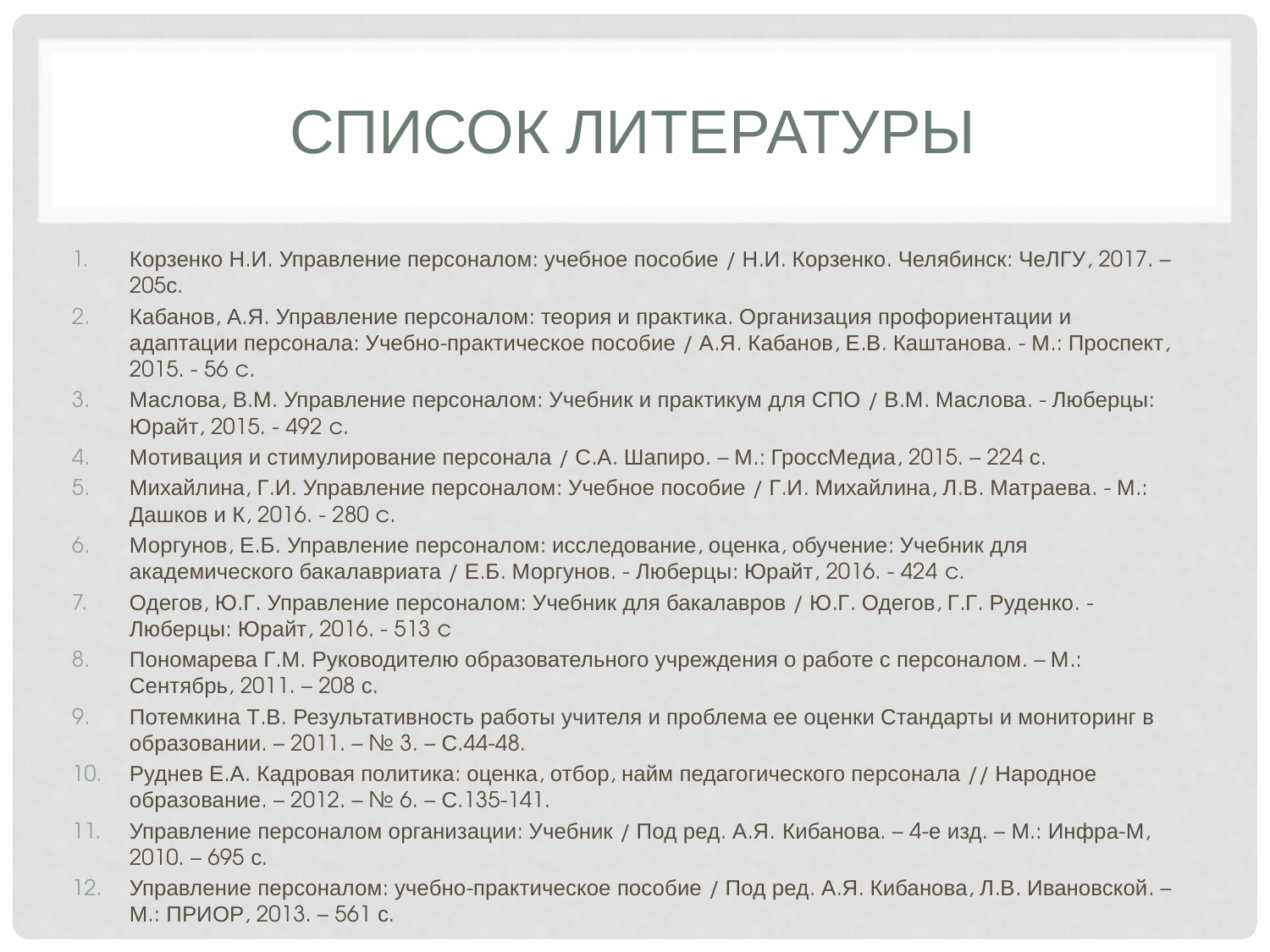

# Список литературы
Корзенко Н.И. Управление персоналом: учебное пособие / Н.И. Корзенко. Челябинск: ЧеЛГУ, 2017. – 205с.
Кабанов, А.Я. Управление персоналом: теория и практика. Организация профориентации и адаптации персонала: Учебно-практическое пособие / А.Я. Кабанов, Е.В. Каштанова. - М.: Проспект, 2015. - 56 c.
Маслова, В.М. Управление персоналом: Учебник и практикум для СПО / В.М. Маслова. - Люберцы: Юрайт, 2015. - 492 c.
Мотивация и стимулирование персонала / С.А. Шапиро. – М.: ГроссМедиа, 2015. – 224 с.
Михайлина, Г.И. Управление персоналом: Учебное пособие / Г.И. Михайлина, Л.В. Матраева. - М.: Дашков и К, 2016. - 280 c.
Моргунов, Е.Б. Управление персоналом: исследование, оценка, обучение: Учебник для академического бакалавриата / Е.Б. Моргунов. - Люберцы: Юрайт, 2016. - 424 c.
Одегов, Ю.Г. Управление персоналом: Учебник для бакалавров / Ю.Г. Одегов, Г.Г. Руденко. - Люберцы: Юрайт, 2016. - 513 c
Пономарева Г.М. Руководителю образовательного учреждения о работе с персоналом. – М.: Сентябрь, 2011. – 208 с.
Потемкина Т.В. Результативность работы учителя и проблема ее оценки Стандарты и мониторинг в образовании. – 2011. – № 3. – С.44-48.
Руднев Е.А. Кадровая политика: оценка, отбор, найм педагогического персонала // Народное образование. – 2012. – № 6. – С.135-141.
Управление персоналом организации: Учебник / Под ред. А.Я. Кибанова. – 4-е изд. – М.: Инфра-М, 2010. – 695 с.
Управление персоналом: учебно-практическое пособие / Под ред. А.Я. Кибанова, Л.В. Ивановской. – М.: ПРИОР, 2013. – 561 с.